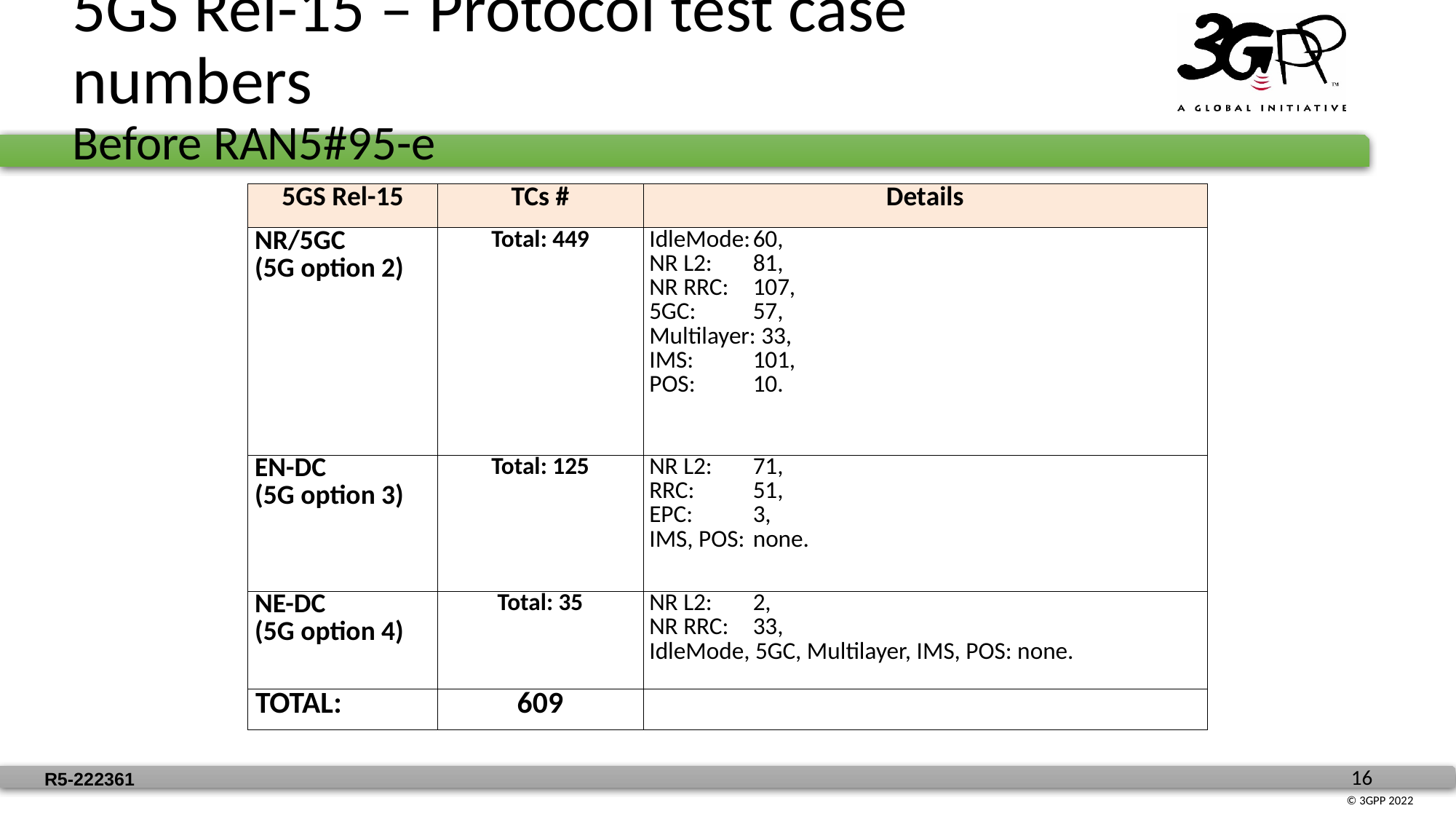

# 5GS Rel-15 – Protocol test case numbers Before RAN5#95-e
| 5GS Rel-15 | TCs # | Details |
| --- | --- | --- |
| NR/5GC (5G option 2) | Total: 449 | IdleMode: 60, NR L2: 81, NR RRC: 107, 5GC: 57, Multilayer: 33, IMS: 101, POS: 10. |
| EN-DC (5G option 3) | Total: 125 | NR L2: 71, RRC: 51, EPC: 3, IMS, POS: none. |
| NE-DC (5G option 4) | Total: 35 | NR L2: 2, NR RRC: 33, IdleMode, 5GC, Multilayer, IMS, POS: none. |
| TOTAL: | 609 |  |